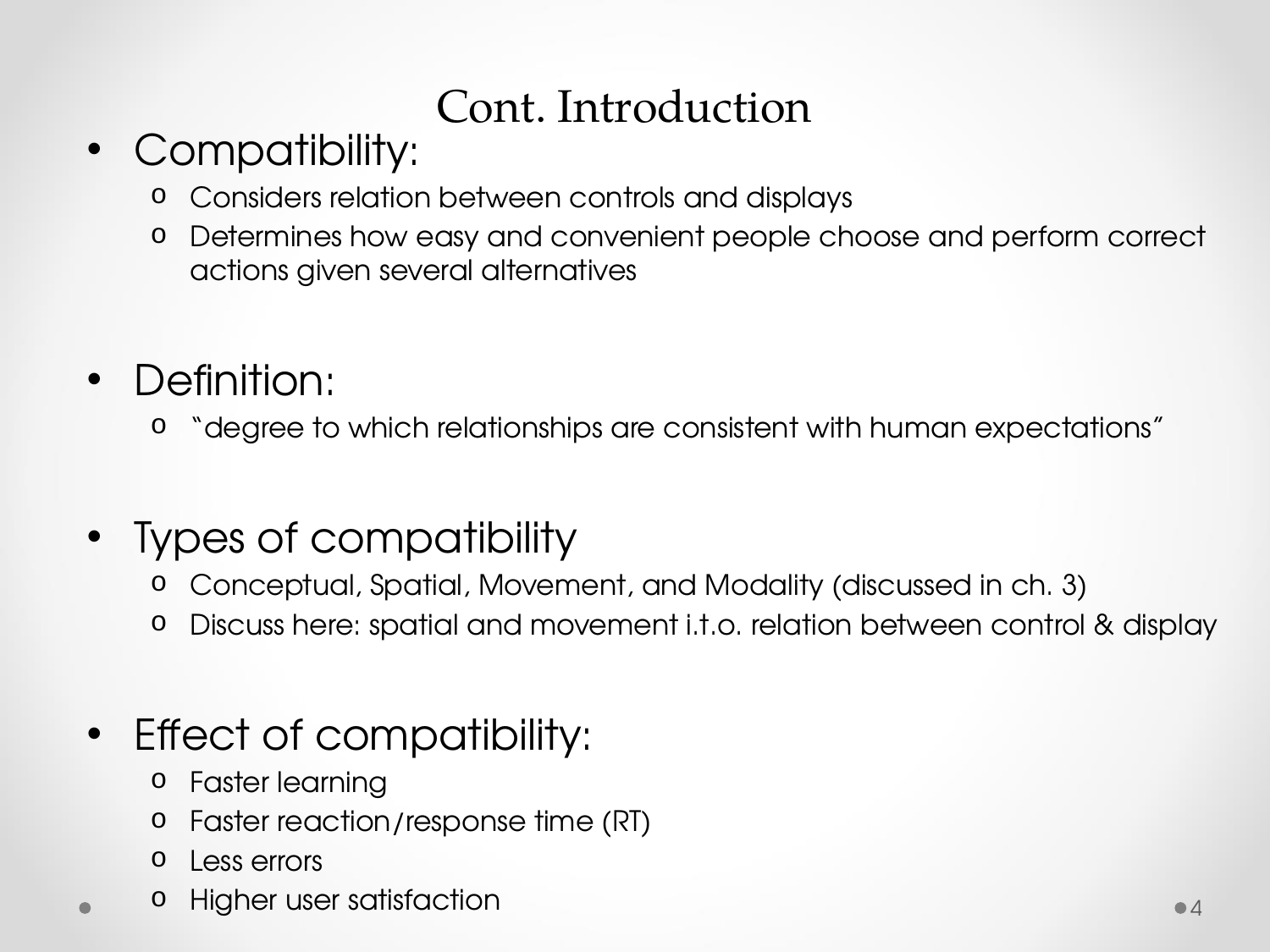

# Cont. Introduction

Compatibility:
Considers relation between controls and displays
Determines how easy and convenient people choose and perform correct actions given several alternatives

Definition:
“degree to which relationships are consistent with human expectations”

Types of compatibility
Conceptual, Spatial, Movement, and Modality (discussed in ch. 3)
Discuss here: spatial and movement i.t.o. relation between control & display

Effect of compatibility:
Faster learning
Faster reaction/response time (RT)
Less errors
Higher user satisfaction
4